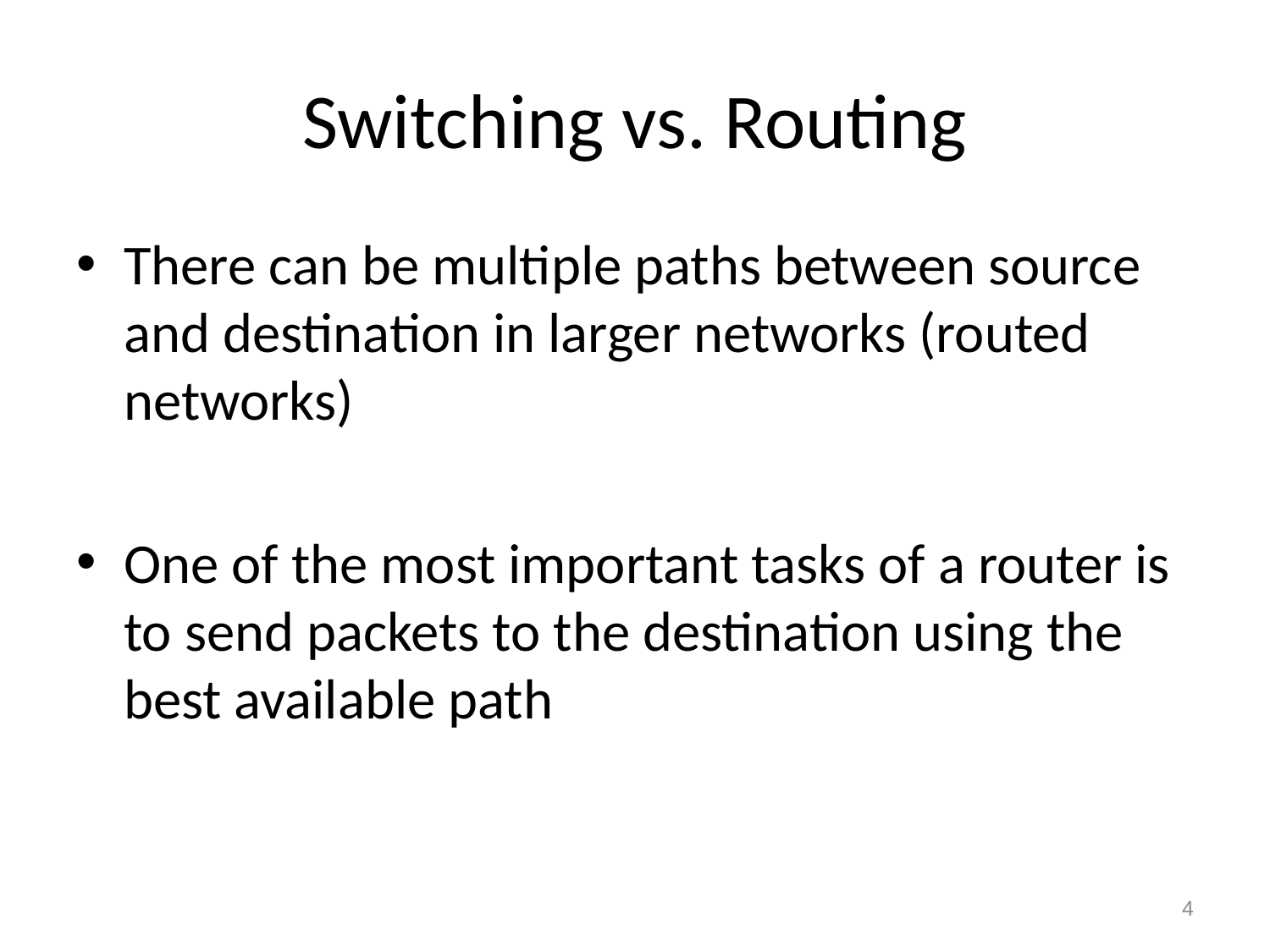

# Switching vs. Routing
There can be multiple paths between source and destination in larger networks (routed networks)

One of the most important tasks of a router is to send packets to the destination using the best available path
4